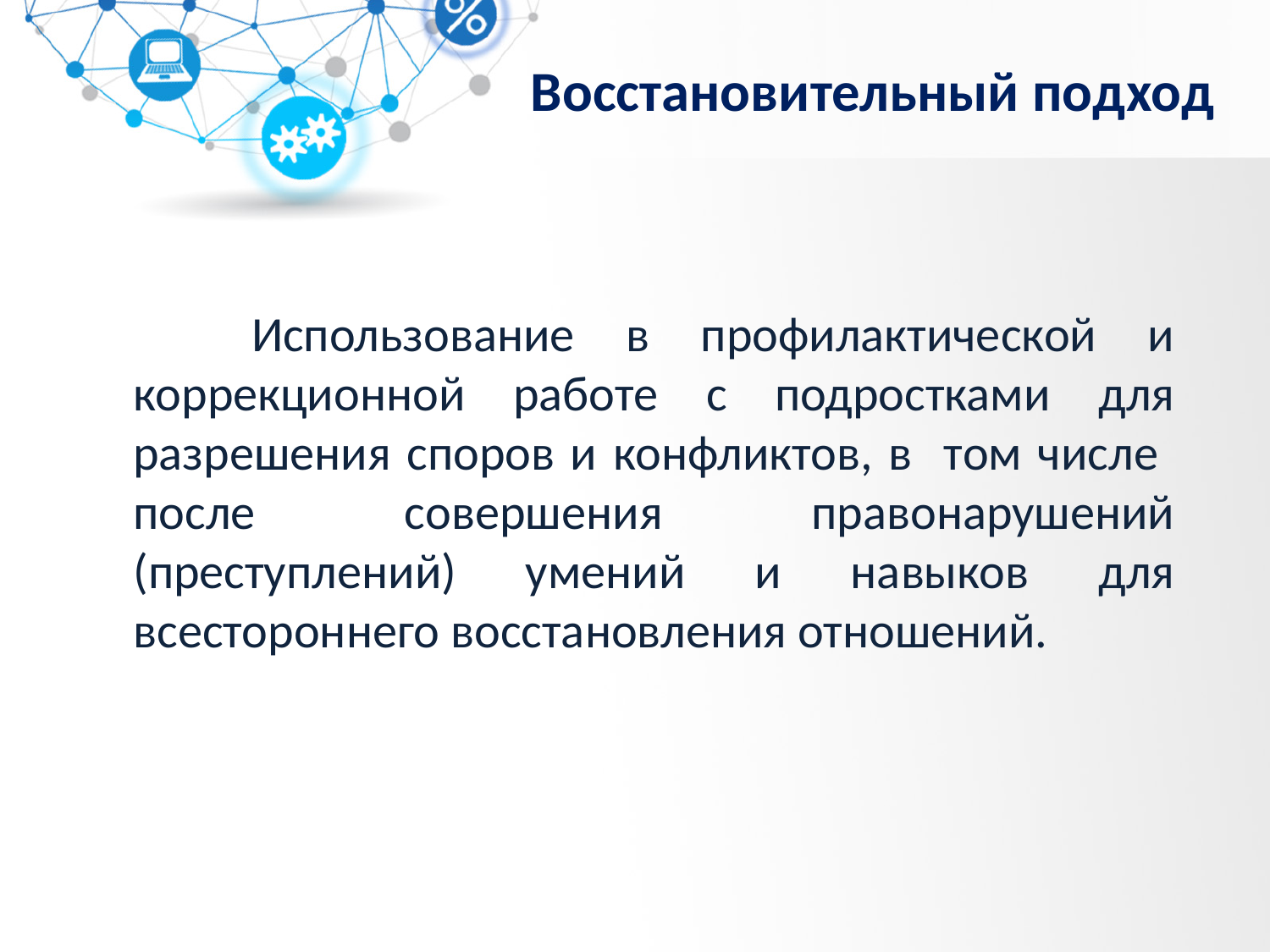

# Восстановительный подход
   Использование в профилактической и коррекционной работе с подростками для разрешения споров и конфликтов, в  том числе  после совершения правонарушений (преступлений) умений и навыков для всестороннего восстановления отношений.